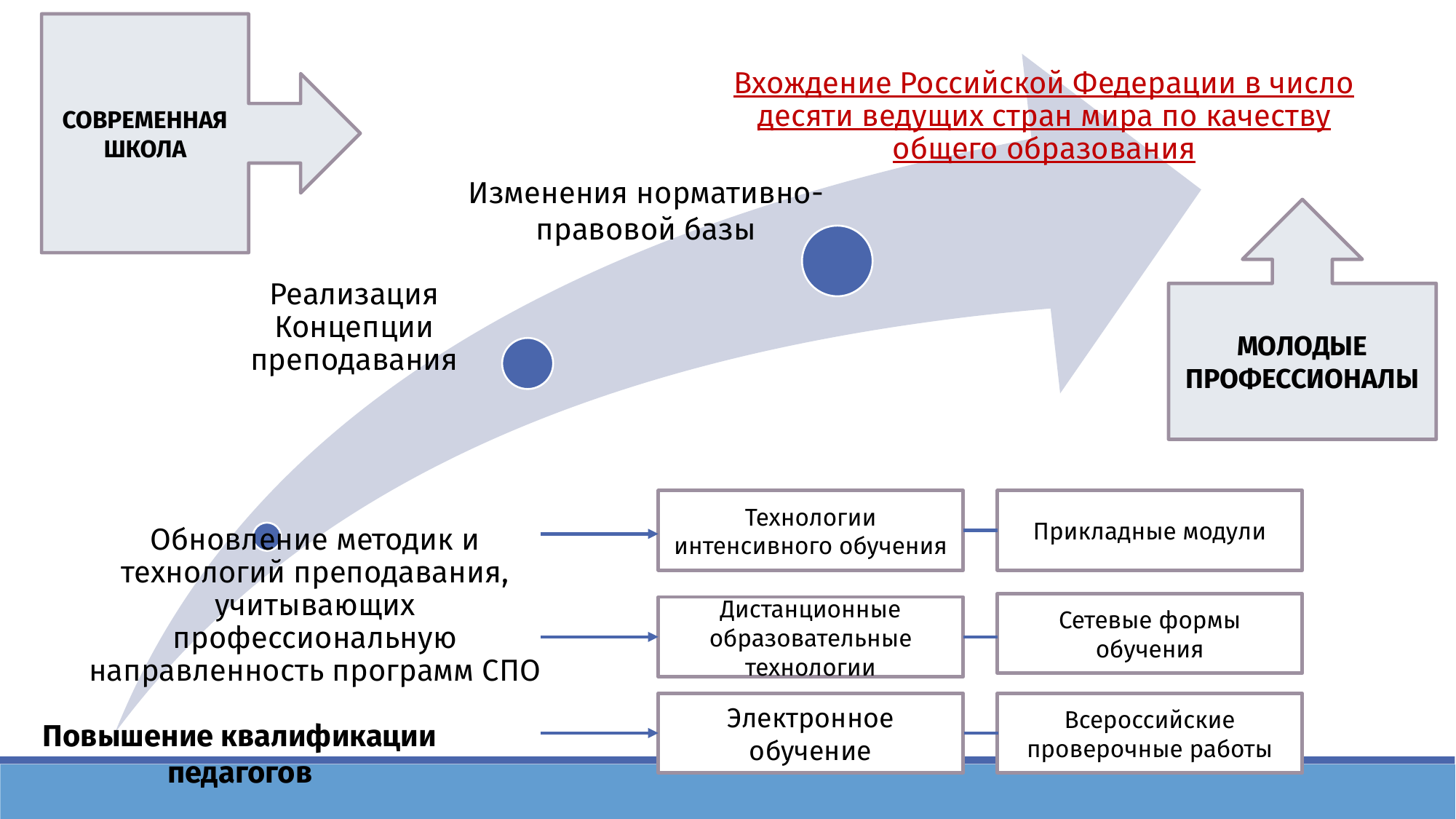

СОВРЕМЕННАЯ ШКОЛА
Обновление методик и технологий преподавания, учитывающих профессиональную направленность программ СПО
Реализация Концепции преподавания
Вхождение Российской Федерации в число десяти ведущих стран мира по качеству общего образования
Изменения нормативно-правовой базы
МОЛОДЫЕ ПРОФЕССИОНАЛЫ
Технологии интенсивного обучения
Прикладные модули
Сетевые формы обучения
Дистанционные образовательные технологии
Электронное обучение
Всероссийские проверочные работы
Повышение квалификации педагогов